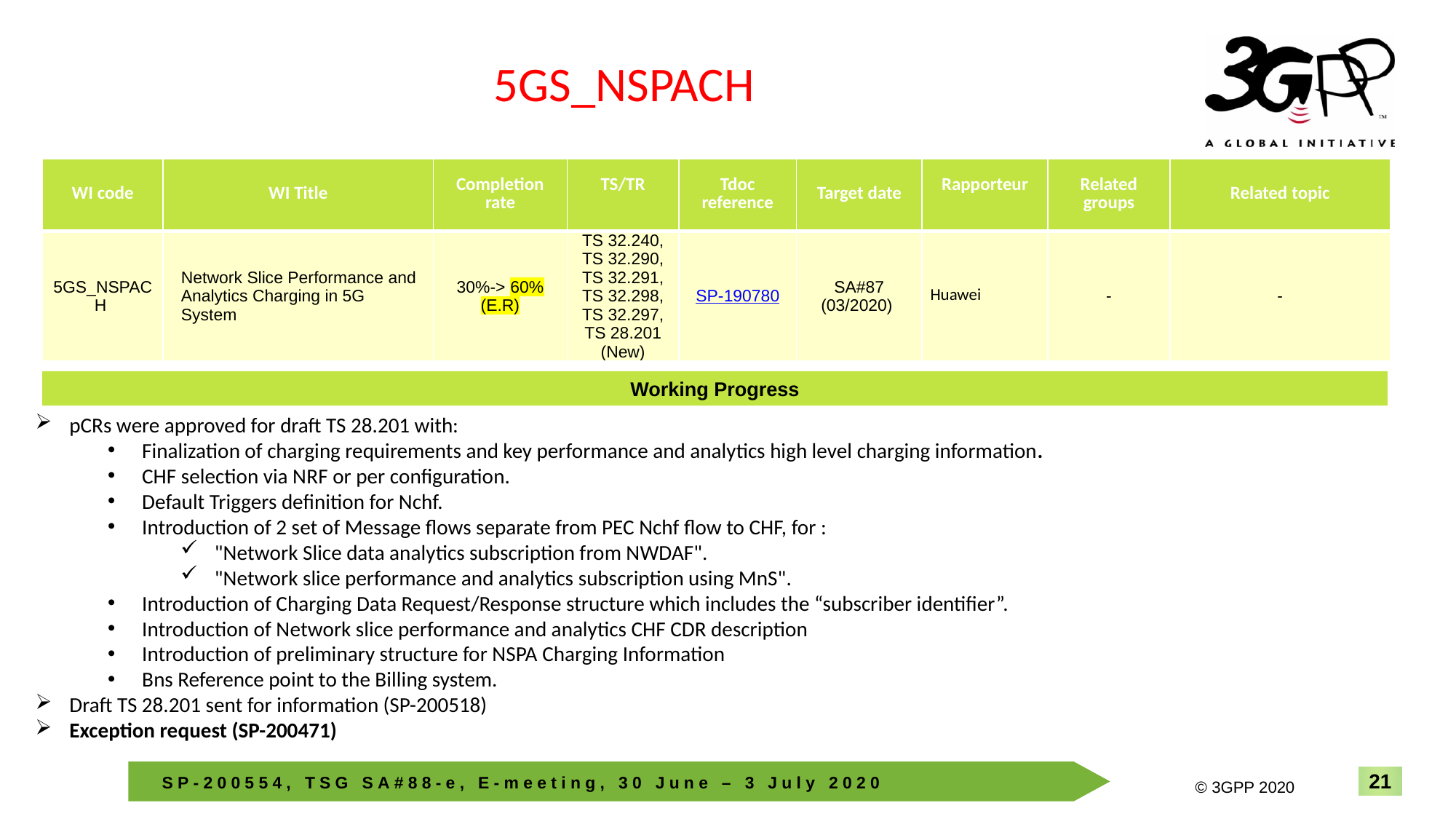

5GS_NSPACH
| WI code | WI Title | Completion rate | TS/TR | Tdoc reference | Target date | Rapporteur | Related groups | Related topic |
| --- | --- | --- | --- | --- | --- | --- | --- | --- |
| 5GS\_NSPACH | Network Slice Performance and Analytics Charging in 5G System | 30%-> 60% (E.R) | TS 32.240, TS 32.290, TS 32.291, TS 32.298, TS 32.297, TS 28.201 (New) | SP-190780 | SA#87 (03/2020) | Huawei | - | - |
Working Progress
pCRs were approved for draft TS 28.201 with:
Finalization of charging requirements and key performance and analytics high level charging information.
CHF selection via NRF or per configuration.
Default Triggers definition for Nchf.
Introduction of 2 set of Message flows separate from PEC Nchf flow to CHF, for :
"Network Slice data analytics subscription from NWDAF".
"Network slice performance and analytics subscription using MnS".
Introduction of Charging Data Request/Response structure which includes the “subscriber identifier”.
Introduction of Network slice performance and analytics CHF CDR description
Introduction of preliminary structure for NSPA Charging Information
Bns Reference point to the Billing system.
Draft TS 28.201 sent for information (SP-200518)
Exception request (SP-200471)